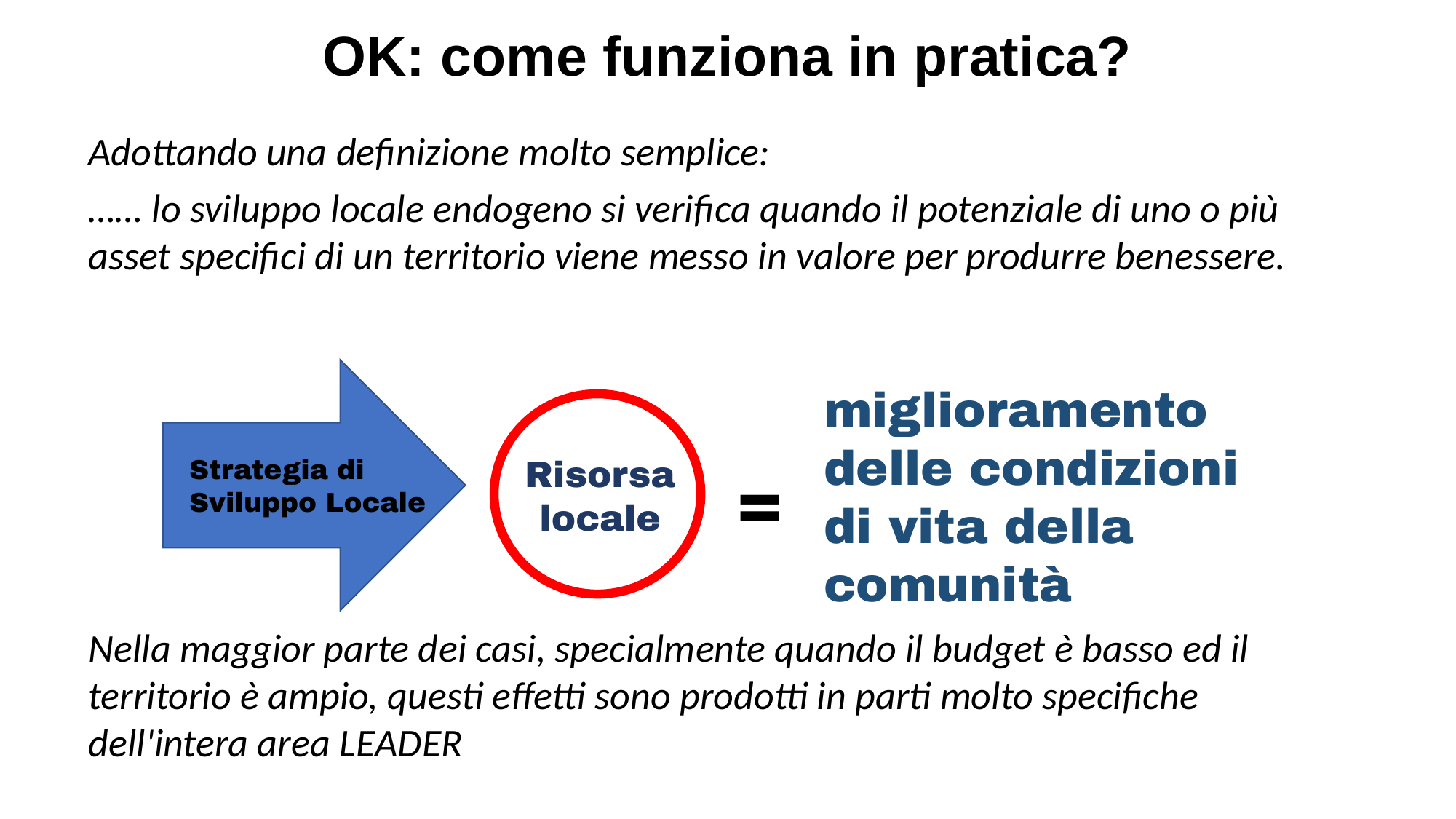

OK: come funziona in pratica?
Adottando una definizione molto semplice:
…… lo sviluppo locale endogeno si verifica quando il potenziale di uno o più asset specifici di un territorio viene messo in valore per produrre benessere.

miglioramento delle condizioni di vita della comunità

Risorsa locale
Strategia di Sviluppo Locale
=
Nella maggior parte dei casi, specialmente quando il budget è basso ed il territorio è ampio, questi effetti sono prodotti in parti molto specifiche dell'intera area LEADER